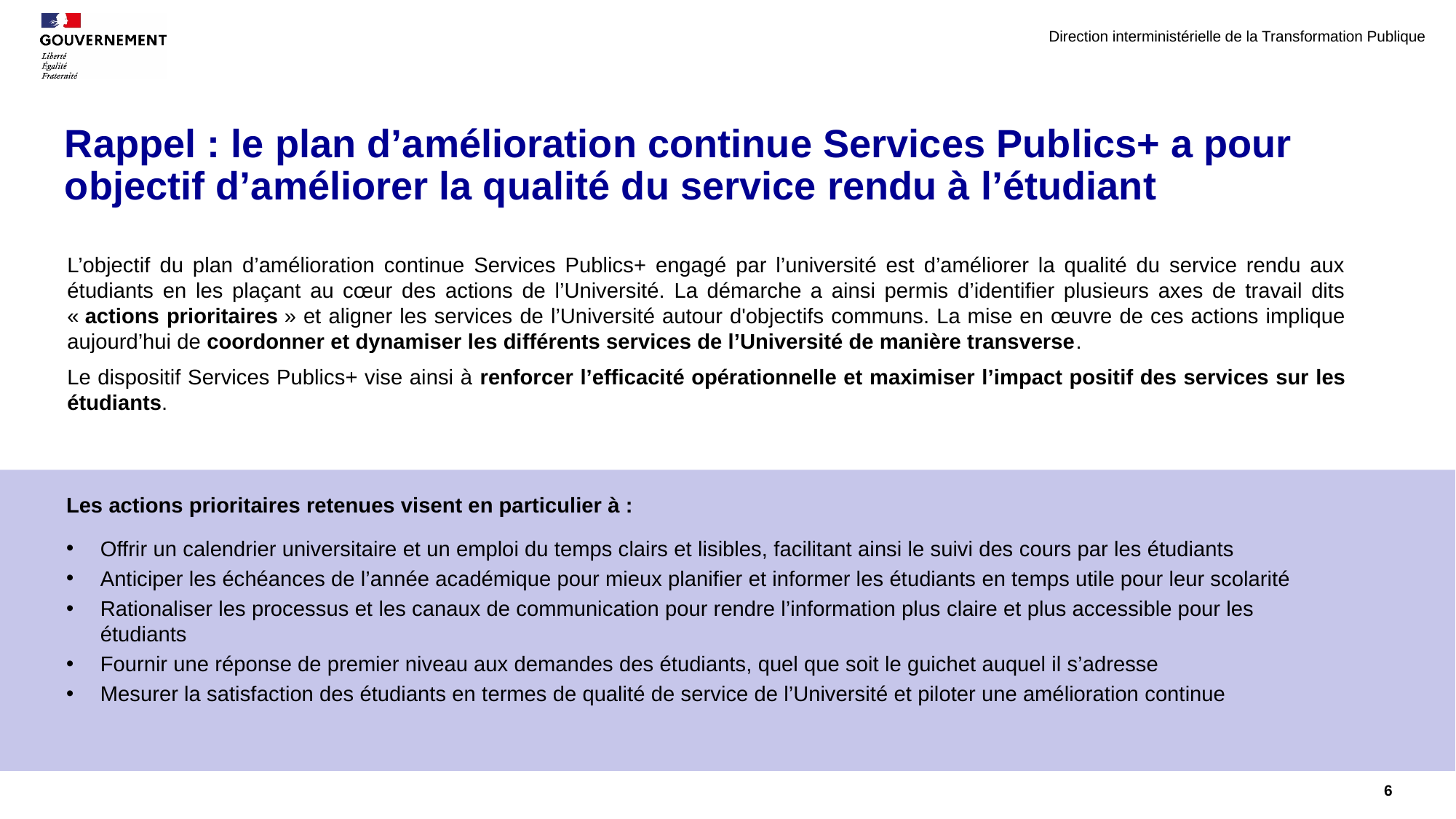

Direction interministérielle de la Transformation Publique
# Rappel : le plan d’amélioration continue Services Publics+ a pour objectif d’améliorer la qualité du service rendu à l’étudiant
L’objectif du plan d’amélioration continue Services Publics+ engagé par l’université est d’améliorer la qualité du service rendu aux étudiants en les plaçant au cœur des actions de l’Université. La démarche a ainsi permis d’identifier plusieurs axes de travail dits « actions prioritaires » et aligner les services de l’Université autour d'objectifs communs. La mise en œuvre de ces actions implique aujourd’hui de coordonner et dynamiser les différents services de l’Université de manière transverse. ​
Le dispositif Services Publics+ vise ainsi à renforcer l’efficacité opérationnelle et maximiser l’impact positif des services sur les étudiants. ​

Les actions prioritaires retenues visent en particulier à :
Offrir un calendrier universitaire et un emploi du temps clairs et lisibles, facilitant ainsi le suivi des cours par les étudiants
Anticiper les échéances de l’année académique pour mieux planifier et informer les étudiants en temps utile pour leur scolarité
Rationaliser les processus et les canaux de communication pour rendre l’information plus claire et plus accessible pour les étudiants
Fournir une réponse de premier niveau aux demandes des étudiants, quel que soit le guichet auquel il s’adresse
Mesurer la satisfaction des étudiants en termes de qualité de service de l’Université et piloter une amélioration continue
6